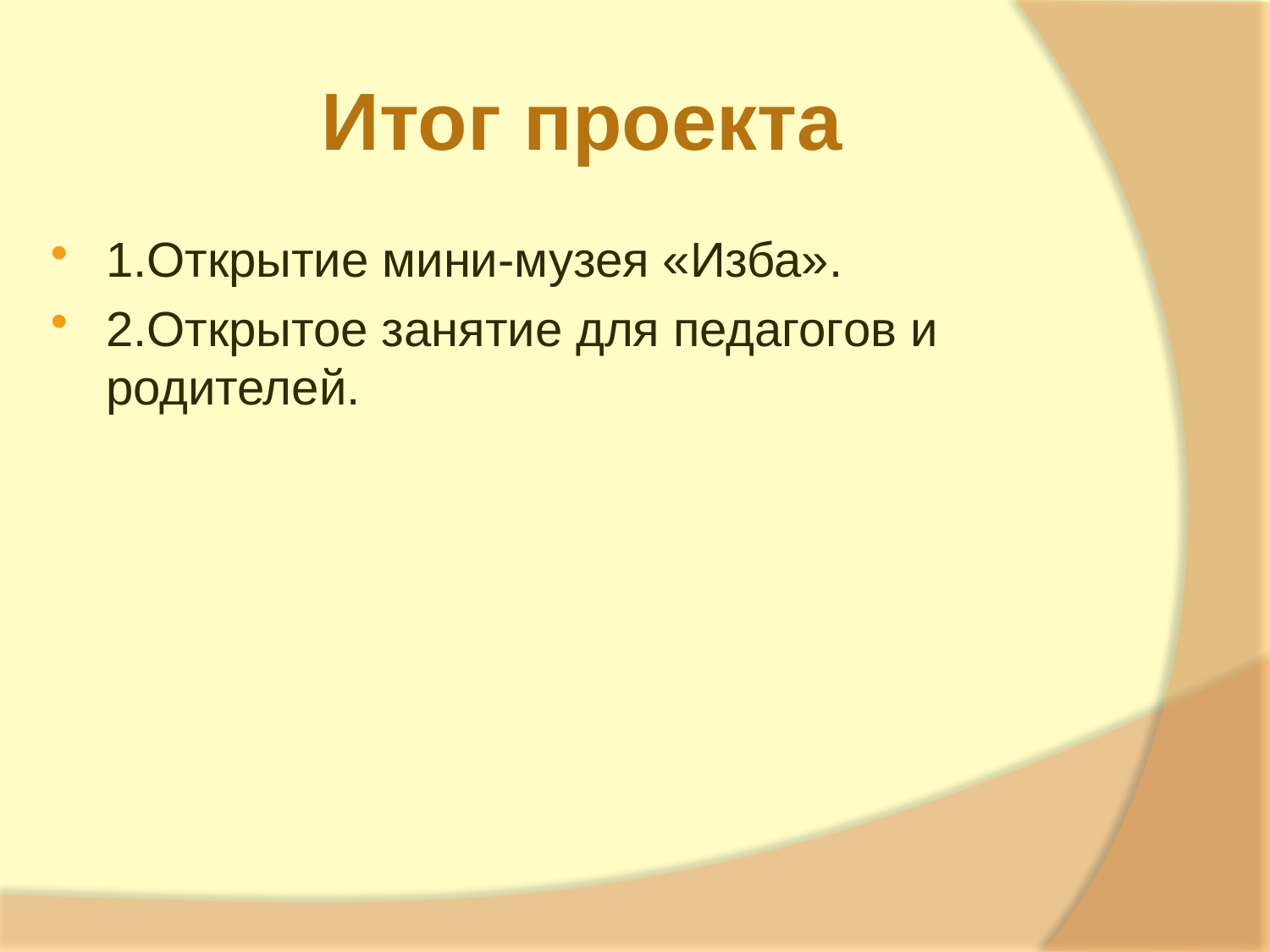

# Итог проекта
1.Открытие мини-музея «Изба».
2.Открытое занятие для педагогов и родителей.